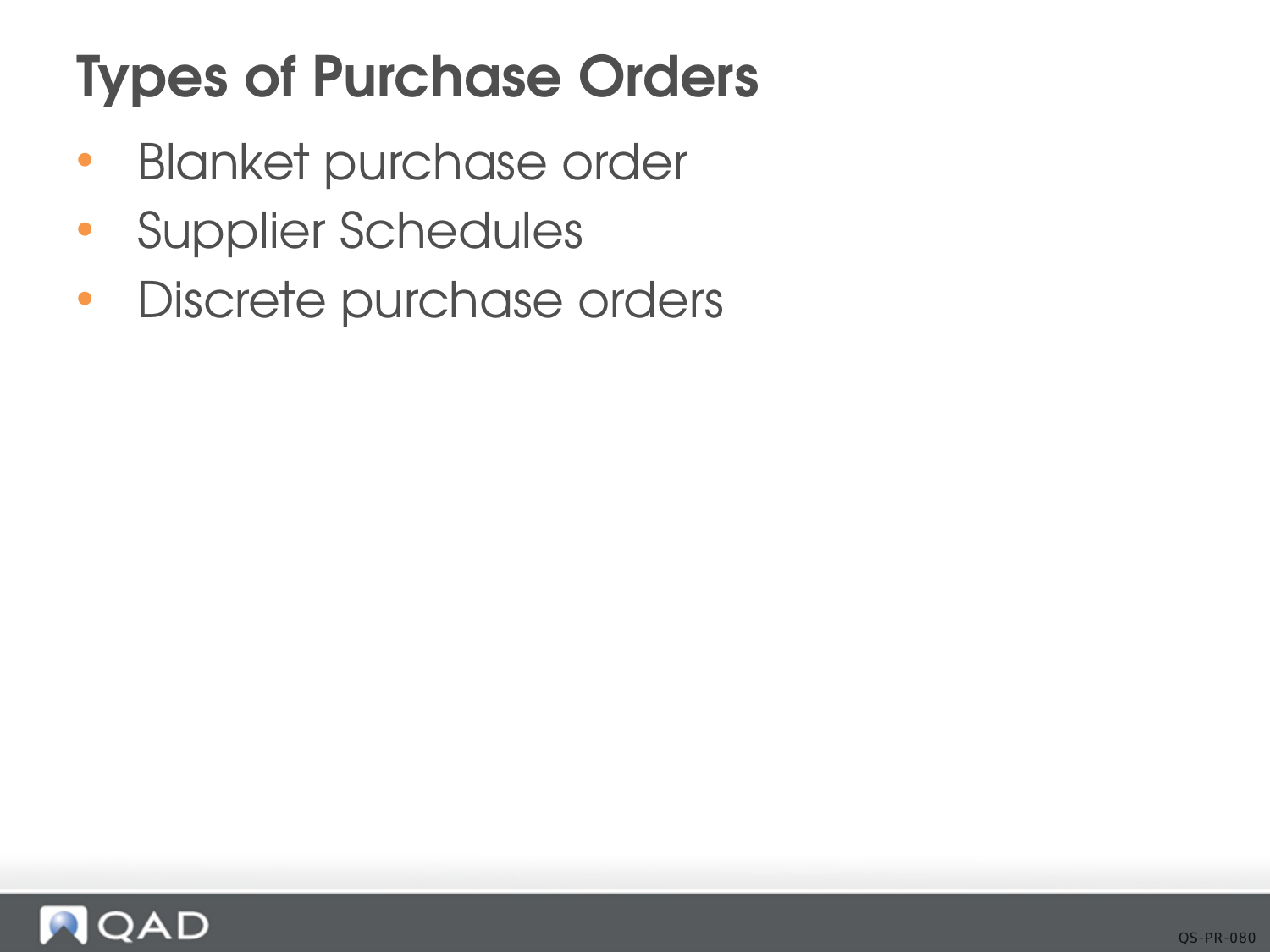

# Types of Purchase Orders
 Blanket purchase order
 Supplier Schedules
 Discrete purchase orders

QS-PR-080